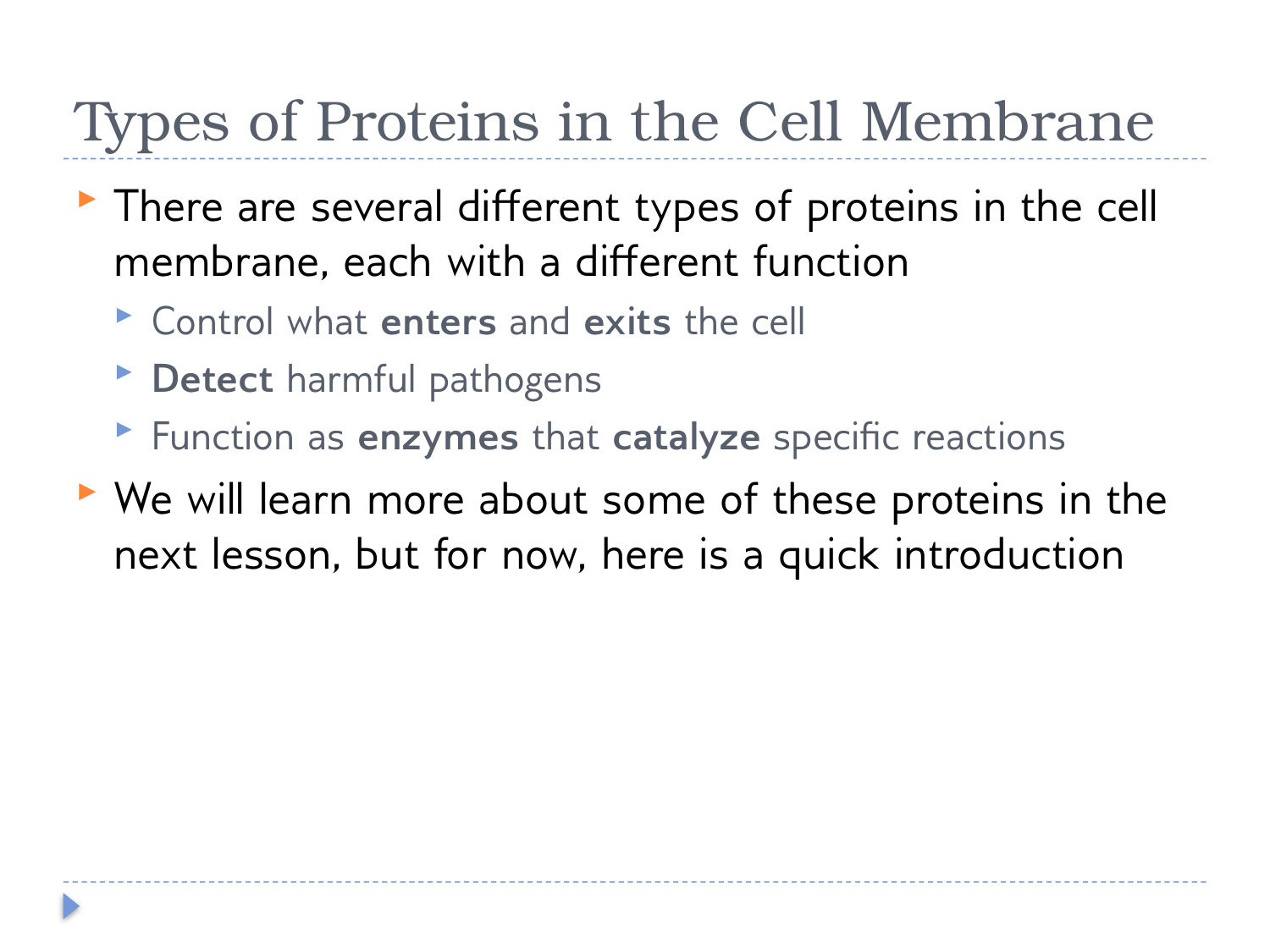

# Types of Proteins in the Cell Membrane
There are several different types of proteins in the cell membrane, each with a different function
Control what enters and exits the cell
Detect harmful pathogens
Function as enzymes that catalyze specific reactions
We will learn more about some of these proteins in the next lesson, but for now, here is a quick introduction